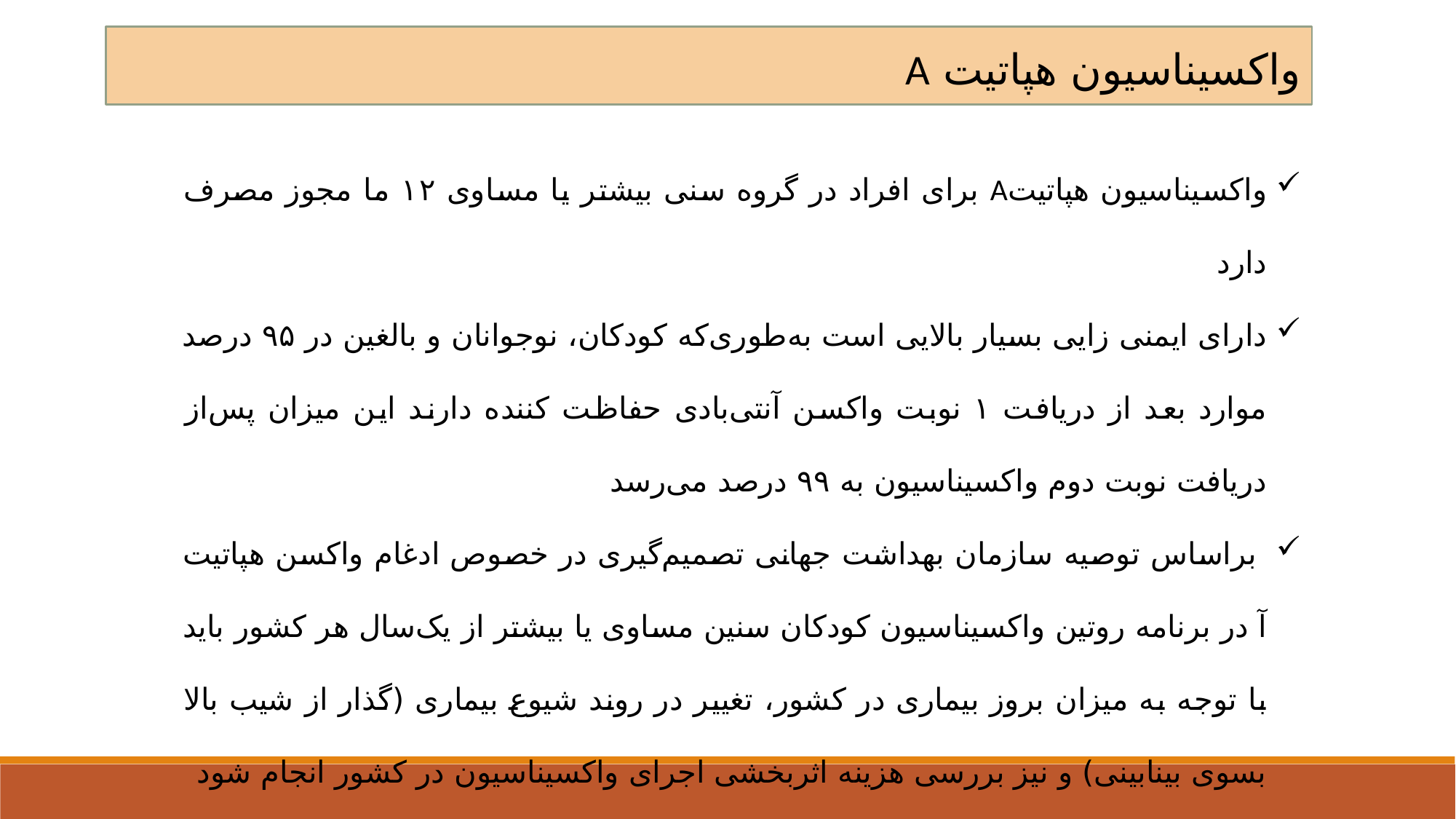

واکسیناسیون هپاتیت A
واکسیناسیون هپاتیتA برای افراد در گروه سنی بیشتر یا مساوی ۱۲ ما مجوز مصرف دارد
دارای ایمنی زایی بسیار بالایی است به‌طوری‌که کودکان، نوجوانان و بالغین در ۹۵ درصد موارد بعد از دریافت ۱ نوبت واکسن آنتی‌بادی حفاظت کننده دارند این میزان پس‌از دریافت نوبت دوم واکسیناسیون به ۹۹ درصد می‌رسد
 براساس توصیه سازمان بهداشت جهانی تصمیم‌گیری در خصوص ادغام واکسن هپاتیت آ در برنامه روتین واکسیناسیون کودکان سنین مساوی یا بیشتر از یک‌سال هر کشور باید با توجه به میزان بروز بیماری در کشور، تغییر در روند شیوع بیماری (گذار از شیب بالا بسوی بینابینی) و نیز بررسی هزینه اثربخشی اجرای واکسیناسیون در کشور انجام شود
 در کشورها با شیوع بالا با توجه به وجود ایمنی تقریباً عمومی در جامعه به‌دنبال ابتلا به اشکال بدون علامت عفونت در سنین کودکی، واکسیناسیون هپاتیت A توصیه نمی‌شود